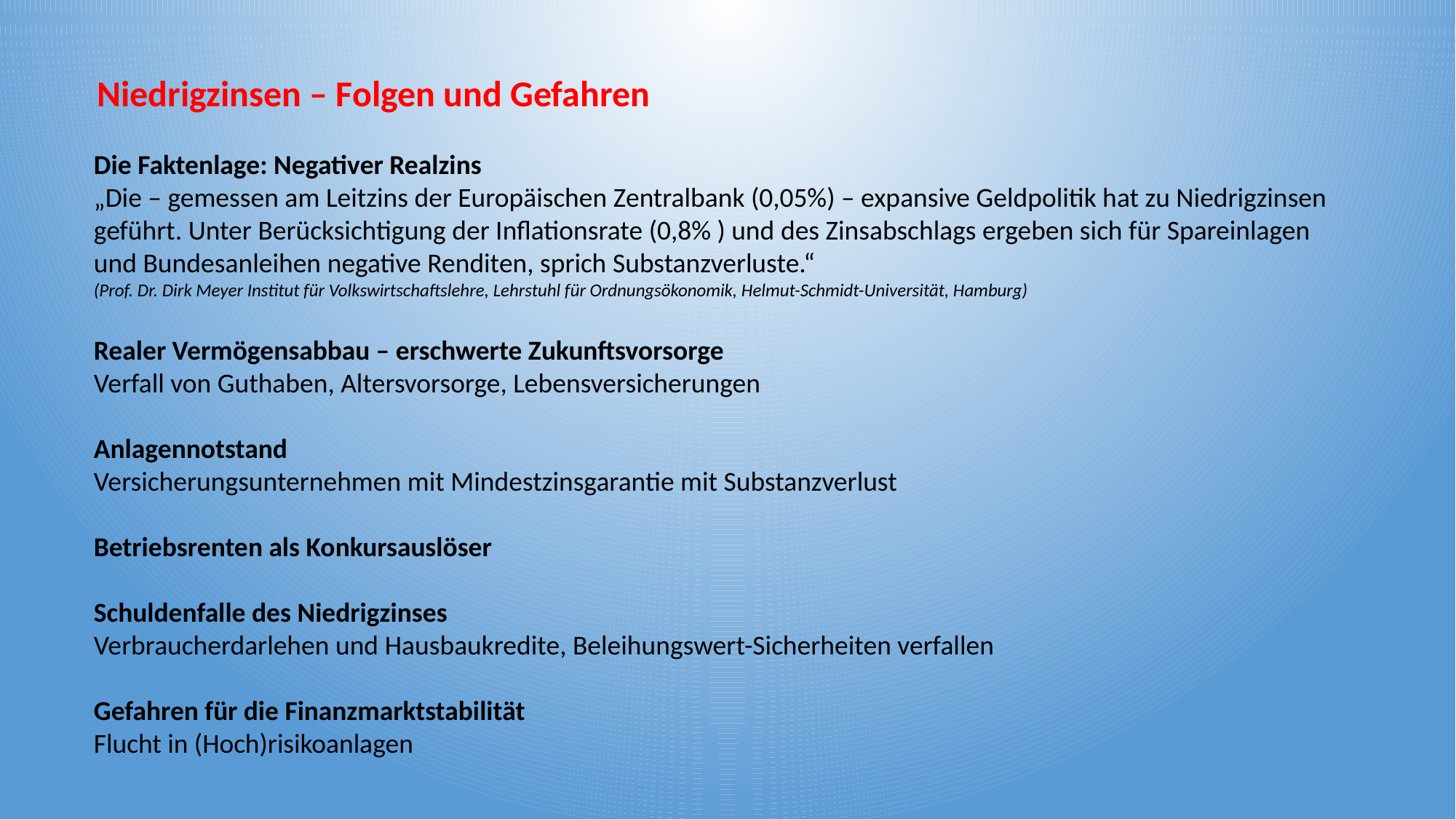

Niedrigzinsen – Folgen und Gefahren
Die Faktenlage: Negativer Realzins
„Die – gemessen am Leitzins der Europäischen Zentralbank (0,05%) – expansive Geldpolitik hat zu Niedrigzinsen geführt. Unter Berücksichtigung der Inflationsrate (0,8% ) und des Zinsabschlags ergeben sich für Spareinlagen und Bundesanleihen negative Renditen, sprich Substanzverluste.“
(Prof. Dr. Dirk Meyer Institut für Volkswirtschaftslehre, Lehrstuhl für Ordnungsökonomik, Helmut-Schmidt-Universität, Hamburg)

Realer Vermögensabbau – erschwerte Zukunftsvorsorge
Verfall von Guthaben, Altersvorsorge, Lebensversicherungen

Anlagennotstand
Versicherungsunternehmen mit Mindestzinsgarantie mit Substanzverlust

Betriebsrenten als Konkursauslöser

Schuldenfalle des Niedrigzinses
Verbraucherdarlehen und Hausbaukredite, Beleihungswert-Sicherheiten verfallen

Gefahren für die Finanzmarktstabilität
Flucht in (Hoch)risikoanlagen